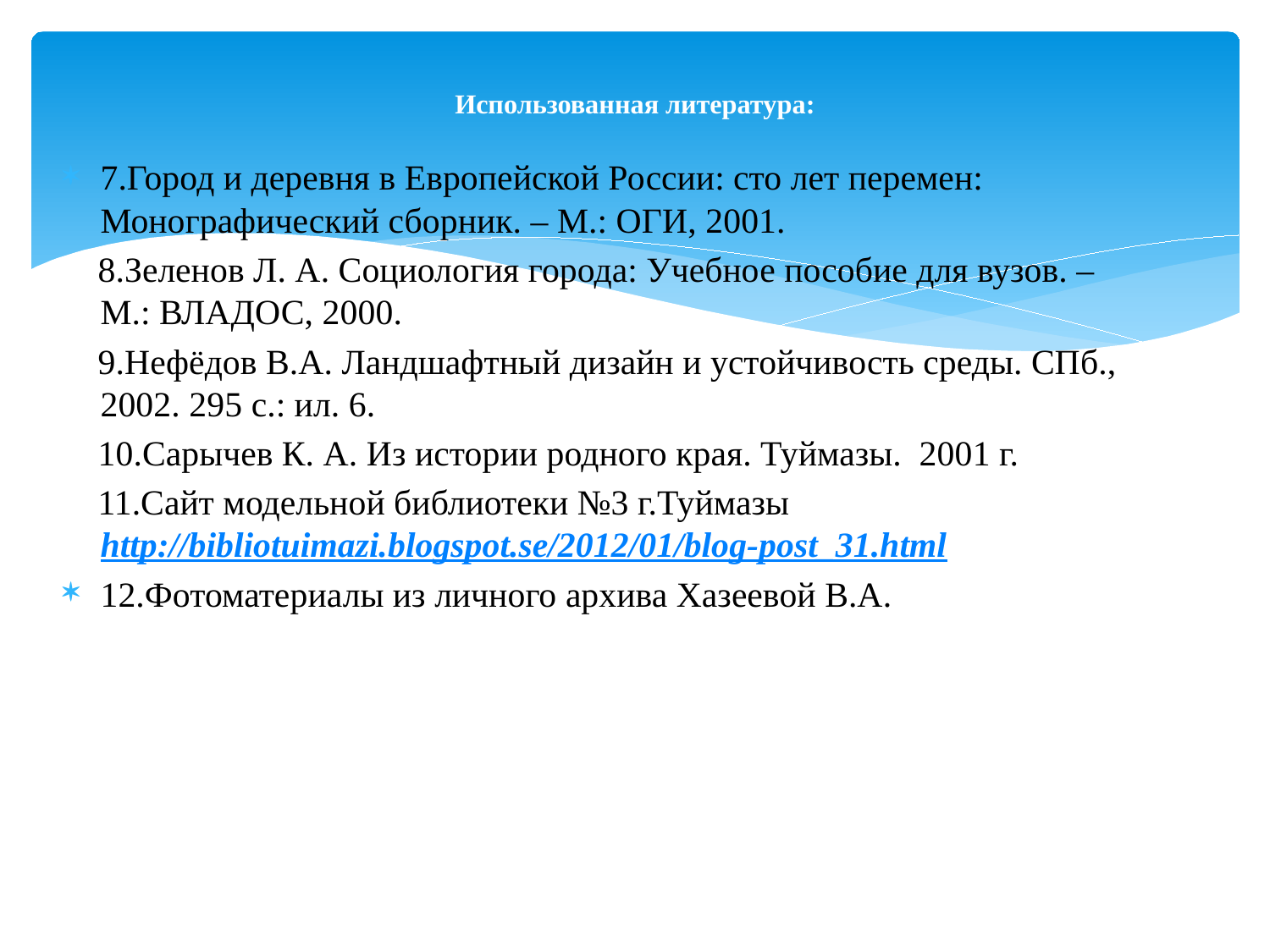

# Использованная литература:
7.Город и деревня в Европейской России: сто лет перемен: Монографический сборник. – М.: ОГИ, 2001.
    8.Зеленов Л. А. Социология города: Учебное пособие для вузов. – М.: ВЛАДОС, 2000.
    9.Нефёдов В.А. Ландшафтный дизайн и устойчивость среды. СПб., 2002. 295 с.: ил. 6.
    10.Сарычев К. А. Из истории родного края. Туймазы.  2001 г.
    11.Сайт модельной библиотеки №3 г.Туймазы http://bibliotuimazi.blogspot.se/2012/01/blog-post_31.html
12.Фотоматериалы из личного архива Хазеевой В.А.